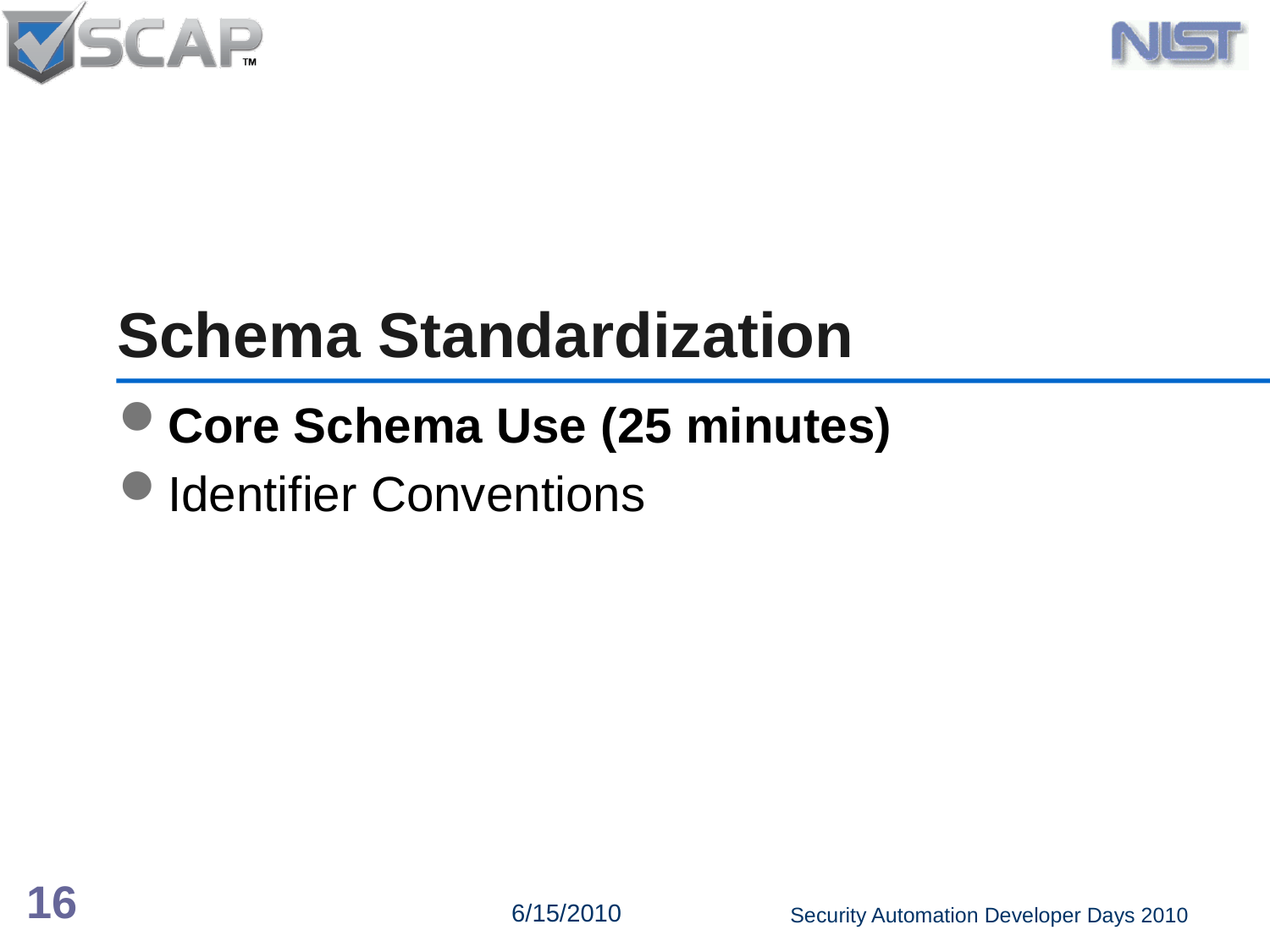

# Schema Standardization
Core Schema Use (25 minutes)
Identifier Conventions
16
6/15/2010
Security Automation Developer Days 2010